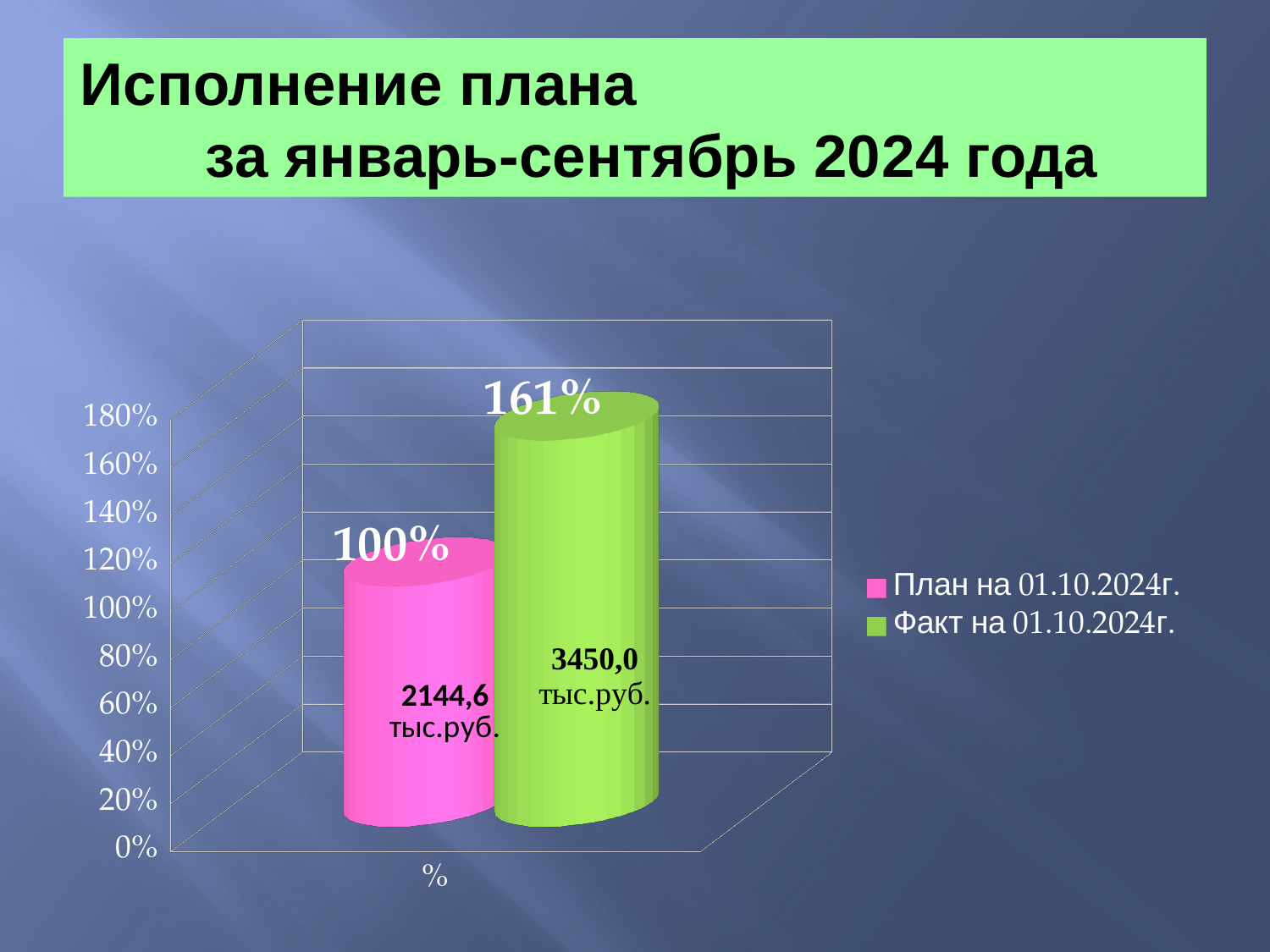

# Исполнение плана                                    за январь-сентябрь 2024 года

[unsupported chart]